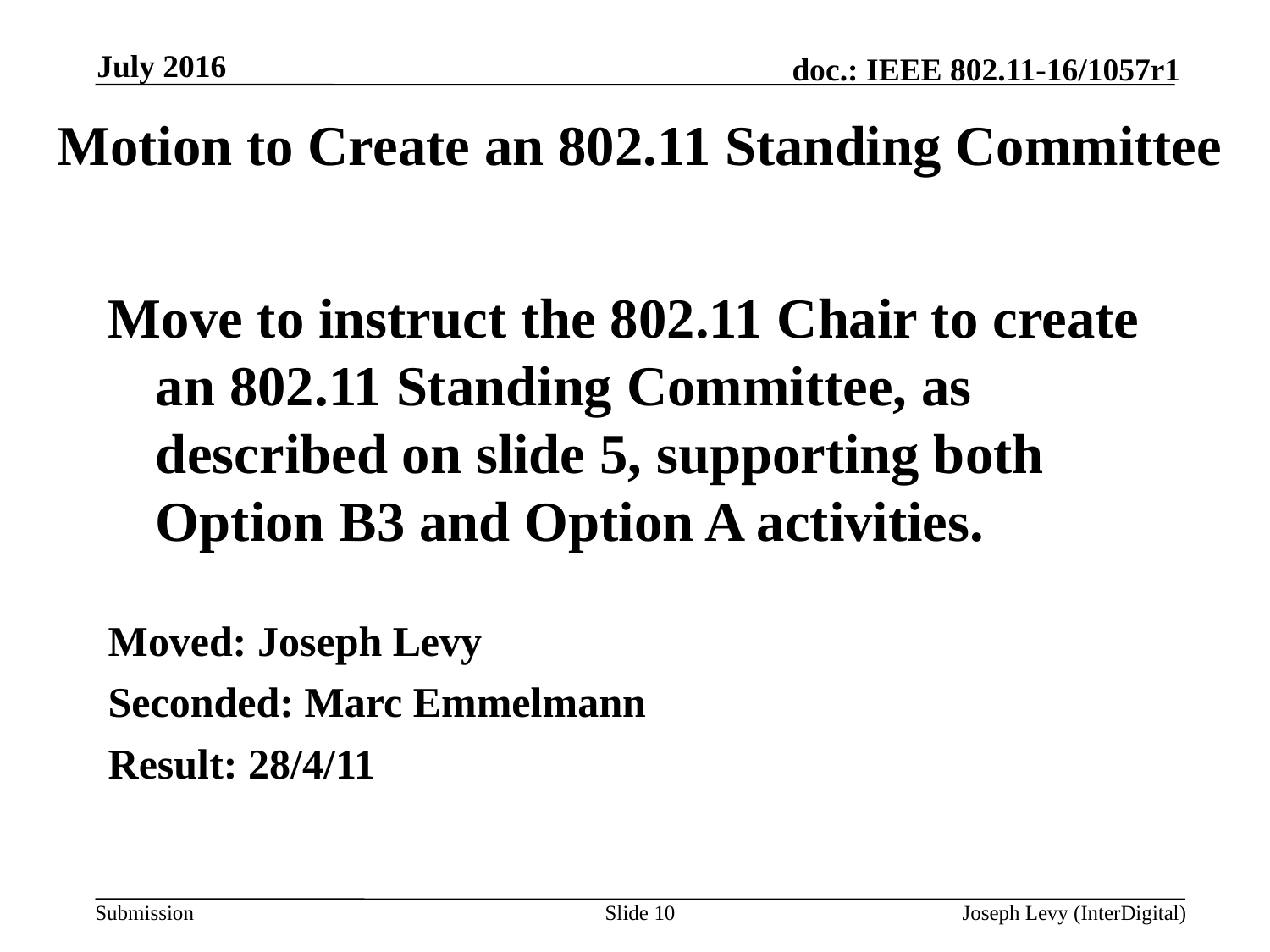

July 2016
# Motion to Create an 802.11 Standing Committee
Move to instruct the 802.11 Chair to create an 802.11 Standing Committee, as described on slide 5, supporting both Option B3 and Option A activities.

Moved: Joseph Levy
Seconded: Marc Emmelmann
Result: 28/4/11

Slide 10
Joseph Levy (InterDigital)